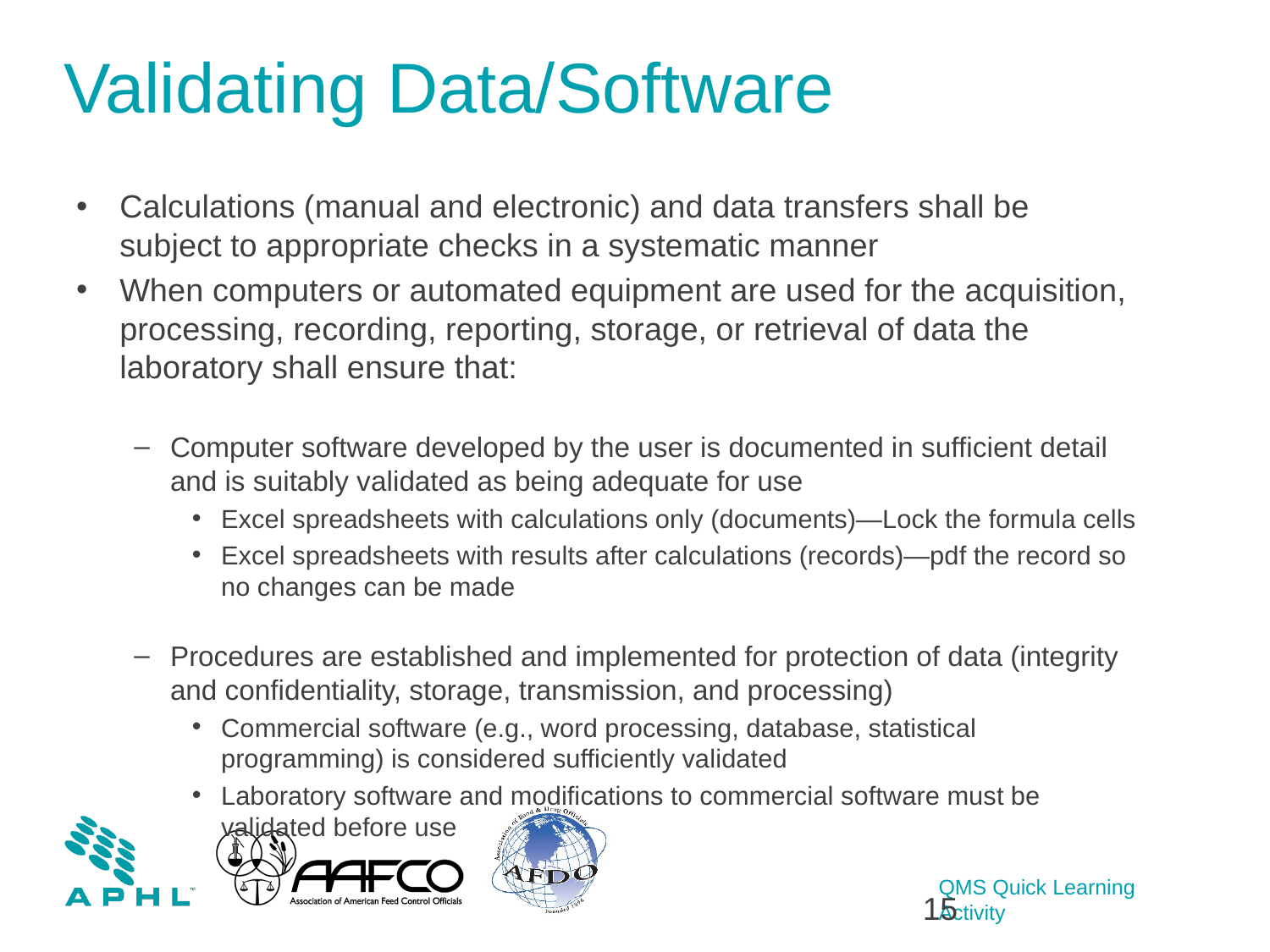

# Validating Data/Software
Calculations (manual and electronic) and data transfers shall be subject to appropriate checks in a systematic manner
When computers or automated equipment are used for the acquisition, processing, recording, reporting, storage, or retrieval of data the laboratory shall ensure that:
Computer software developed by the user is documented in sufficient detail and is suitably validated as being adequate for use
Excel spreadsheets with calculations only (documents)—Lock the formula cells
Excel spreadsheets with results after calculations (records)—pdf the record so no changes can be made
Procedures are established and implemented for protection of data (integrity and confidentiality, storage, transmission, and processing)
Commercial software (e.g., word processing, database, statistical programming) is considered sufficiently validated
Laboratory software and modifications to commercial software must be validated before use
15